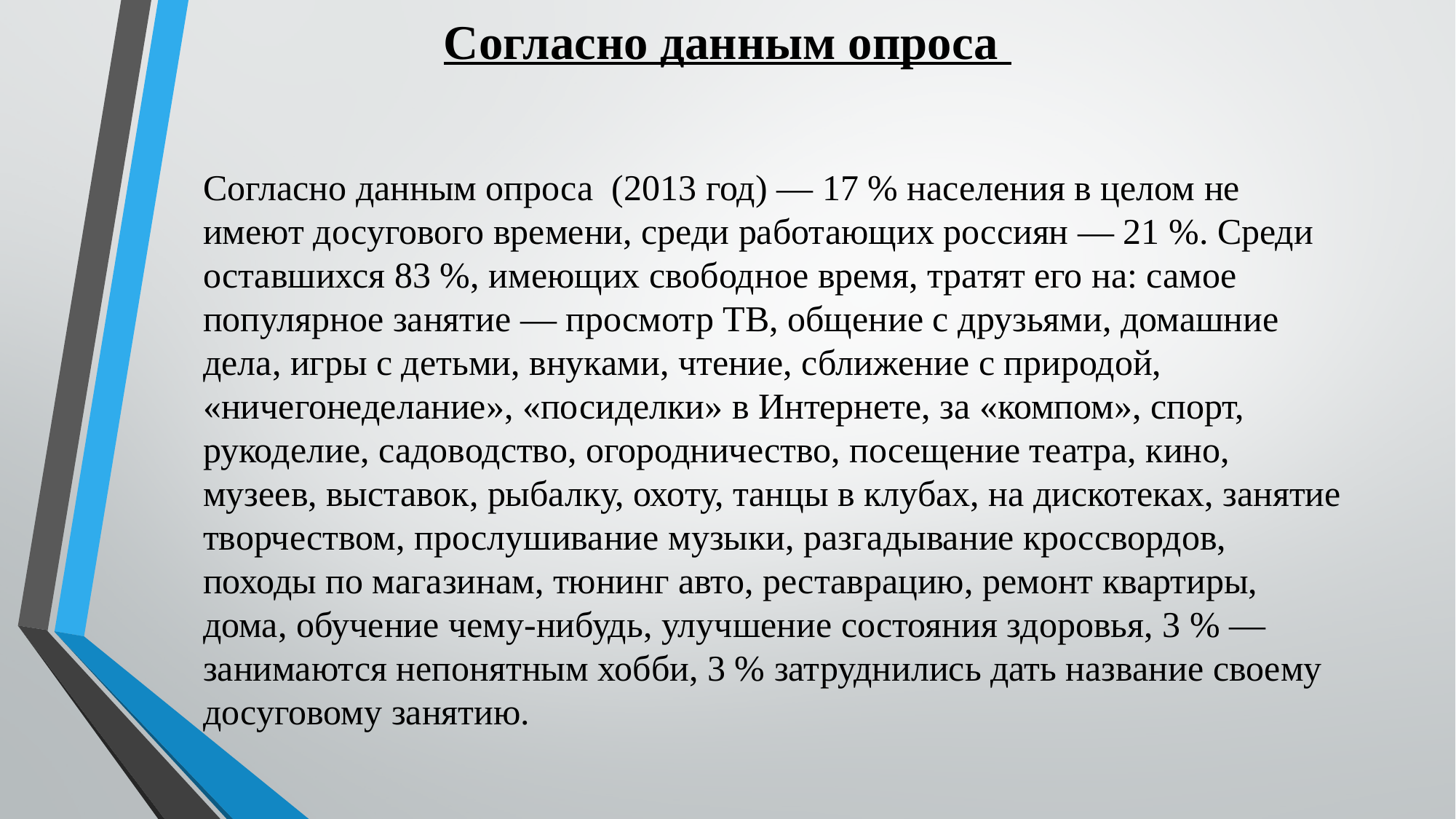

# Согласно данным опроса
Согласно данным опроса  (2013 год) — 17 % населения в целом не имеют досугового времени, среди работающих россиян — 21 %. Среди оставшихся 83 %, имеющих свободное время, тратят его на: самое популярное занятие — просмотр ТВ, общение с друзьями, домашние дела, игры с детьми, внуками, чтение, сближение с природой, «ничегонеделание», «посиделки» в Интернете, за «компом», спорт, рукоделие, садоводство, огородничество, посещение театра, кино, музеев, выставок, рыбалку, охоту, танцы в клубах, на дискотеках, занятие творчеством, прослушивание музыки, разгадывание кроссвордов, походы по магазинам, тюнинг авто, реставрацию, ремонт квартиры, дома, обучение чему-нибудь, улучшение состояния здоровья, 3 % — занимаются непонятным хобби, 3 % затруднились дать название своему досуговому занятию.